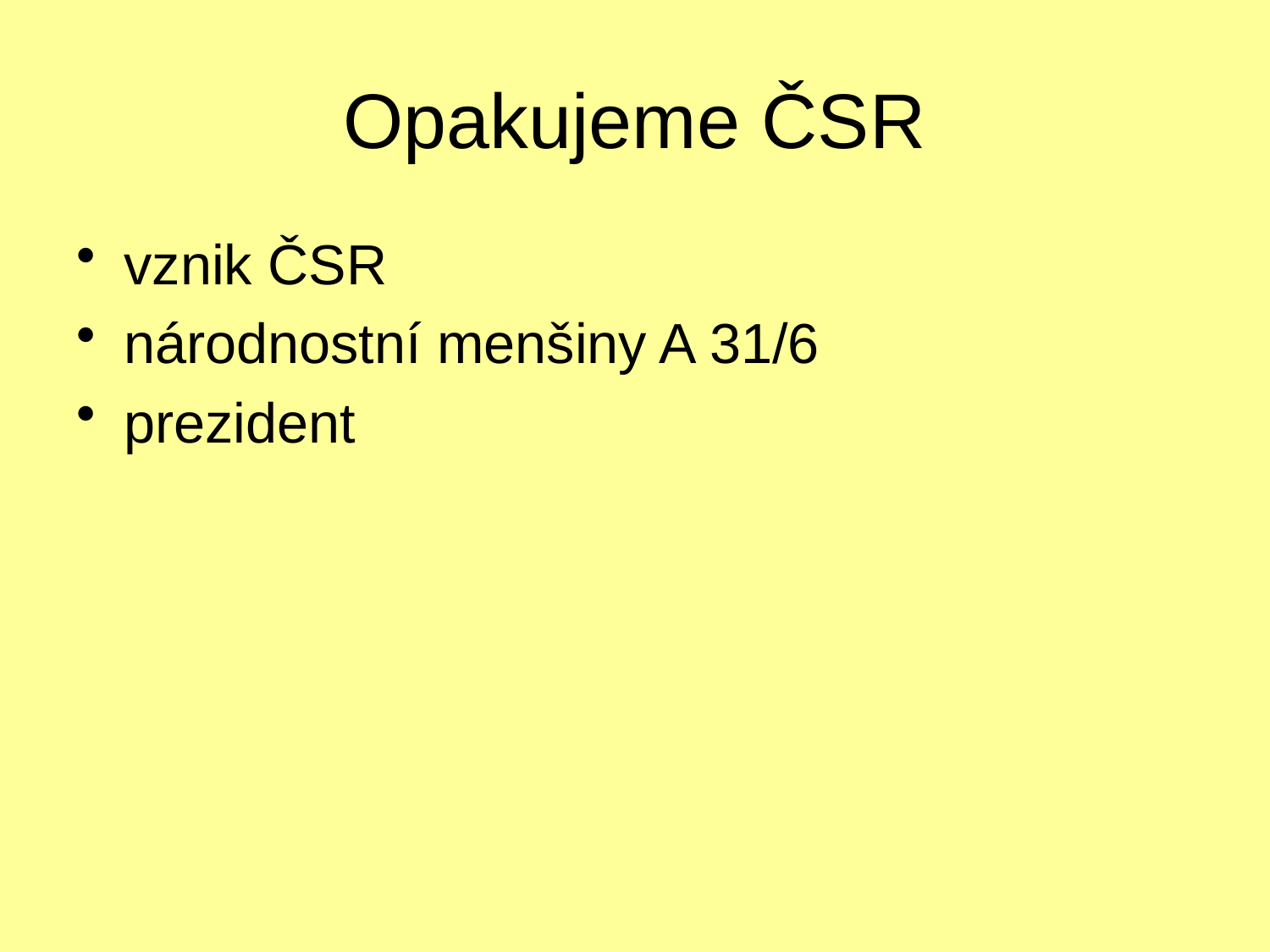

# Opakujeme ČSR
vznik ČSR
národnostní menšiny A 31/6
prezident